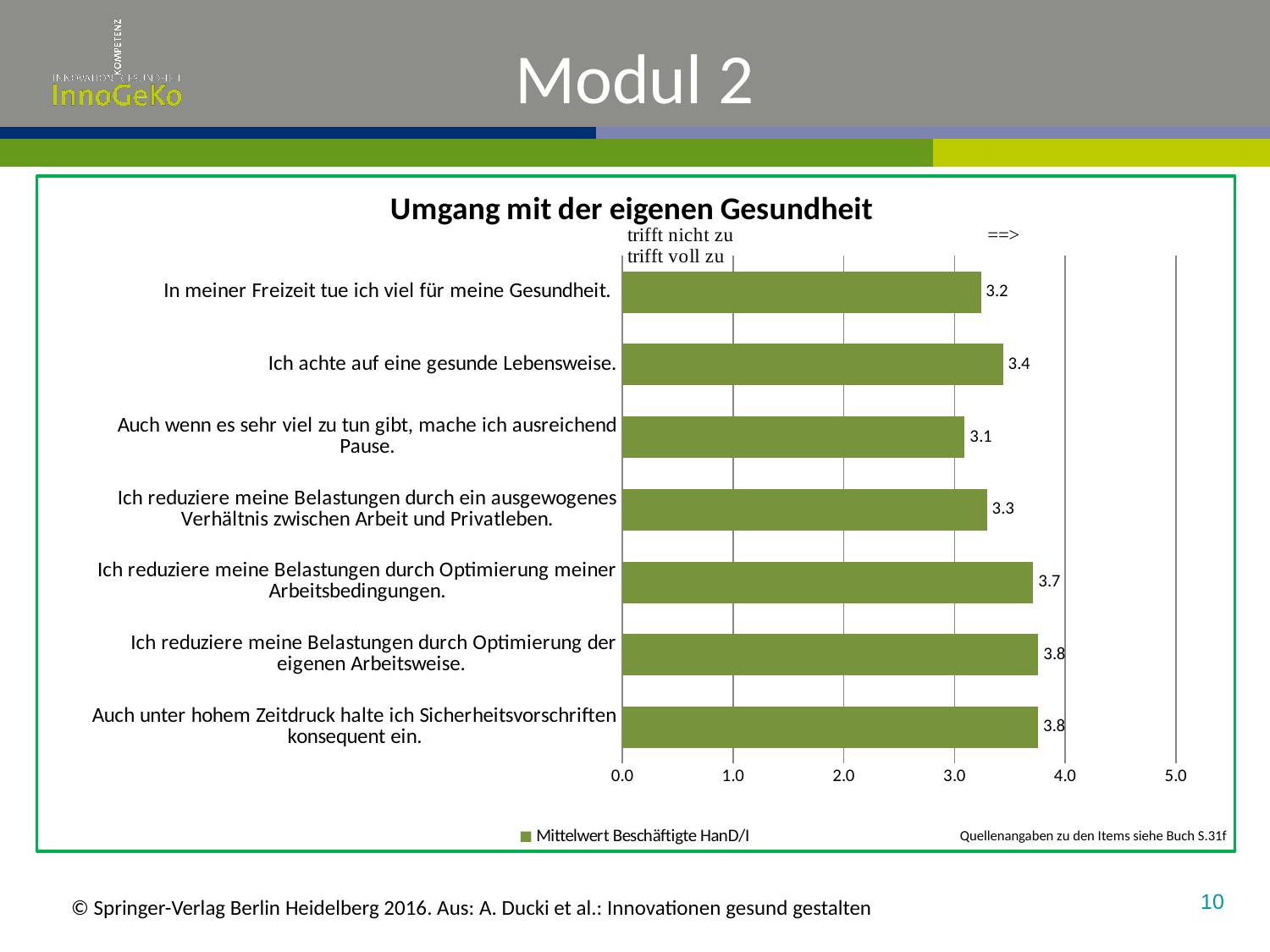

# Modul 2

### Chart: Umgang mit der eigenen Gesundheit

| Category | Mittelwert Beschäftigte HanD/I |
|---|---|
| Auch unter hohem Zeitdruck halte ich Sicherheitsvorschriften konsequent ein. | 3.7562724014336917 |
| Ich reduziere meine Belastungen durch Optimierung der eigenen Arbeitsweise.  | 3.7580071174377223 |
| Ich reduziere meine Belastungen durch Optimierung meiner Arbeitsbedingungen. | 3.711743772241993 |
| Ich reduziere meine Belastungen durch ein ausgewogenes Verhältnis zwischen Arbeit und Privatleben. | 3.2943262411347516 |
| Auch wenn es sehr viel zu tun gibt, mache ich ausreichend Pause. | 3.092526690391459 |
| Ich achte auf eine gesunde Lebensweise. | 3.4392857142857145 |
| In meiner Freizeit tue ich viel für meine Gesundheit.  | 3.2384341637010676 |
Quellenangaben zu den Items siehe Buch S.31f
10